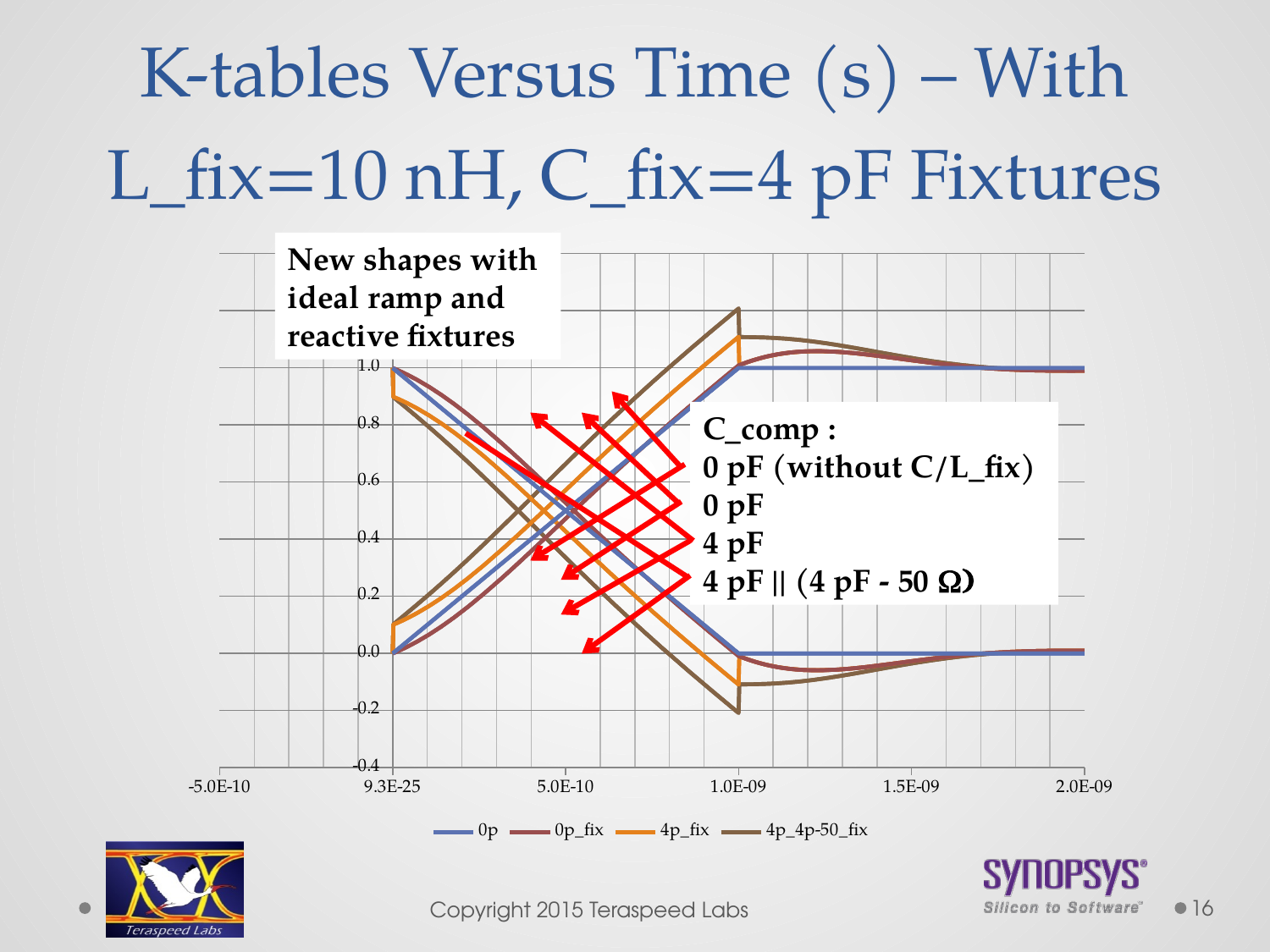

# K-tables Versus Time (s) – With L_fix=10 nH, C_fix=4 pF Fixtures

### Chart

| Category | 0p | 0p_fix | 4p_fix | 4p_4p-50_fix |
|---|---|---|---|---|
New shapes with ideal ramp and reactive fixtures
C_comp :
0 pF (without C/L_fix)
0 pF
4 pF
4 pF || (4 pF - 50 Ω)
16
Copyright 2015 Teraspeed Labs